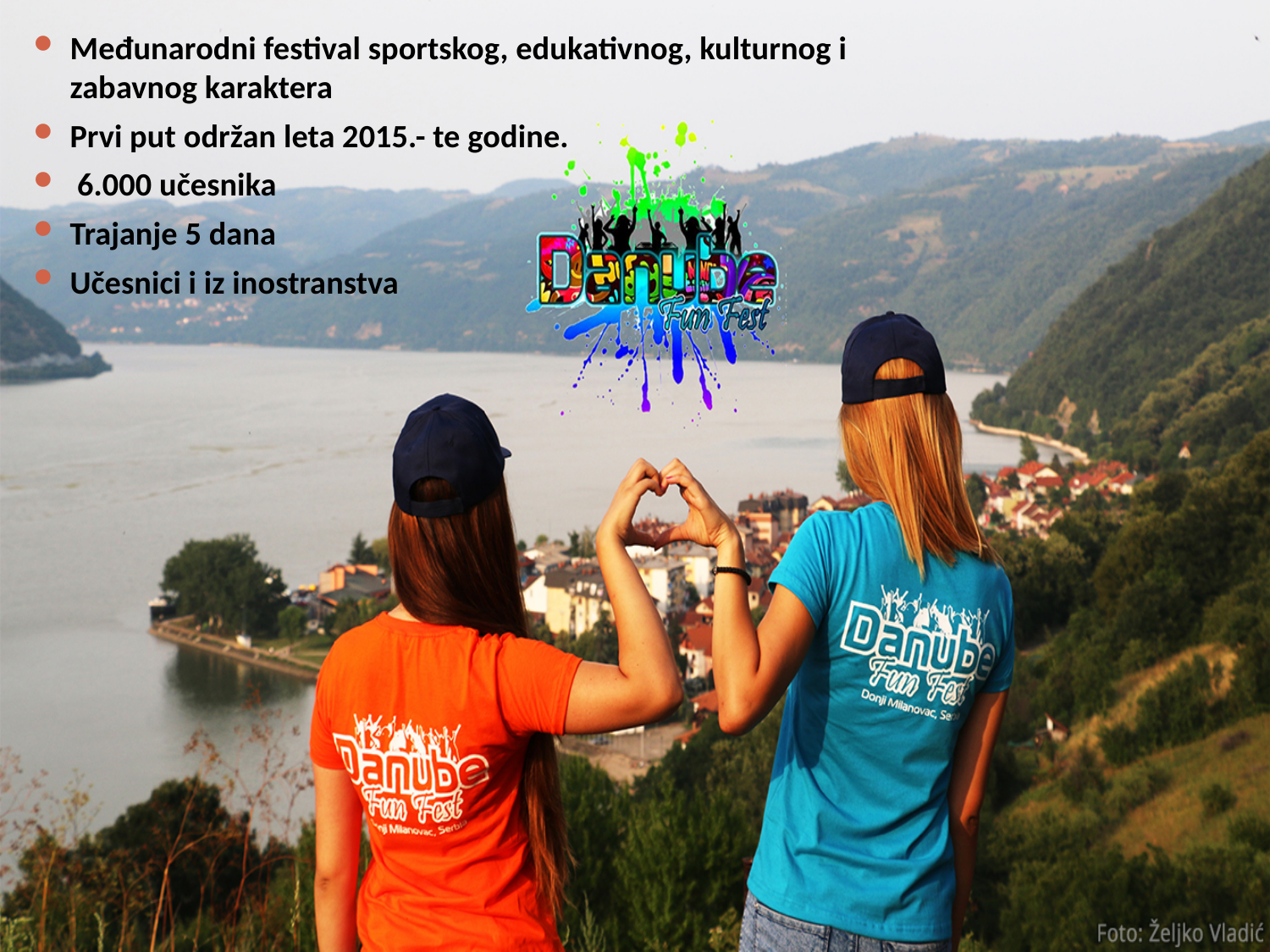

Međunarodni festival sportskog, edukativnog, kulturnog i zabavnog karaktera
Prvi put održan leta 2015.- te godine.
 6.000 učesnika
Trajanje 5 dana
Učesnici i iz inostranstva